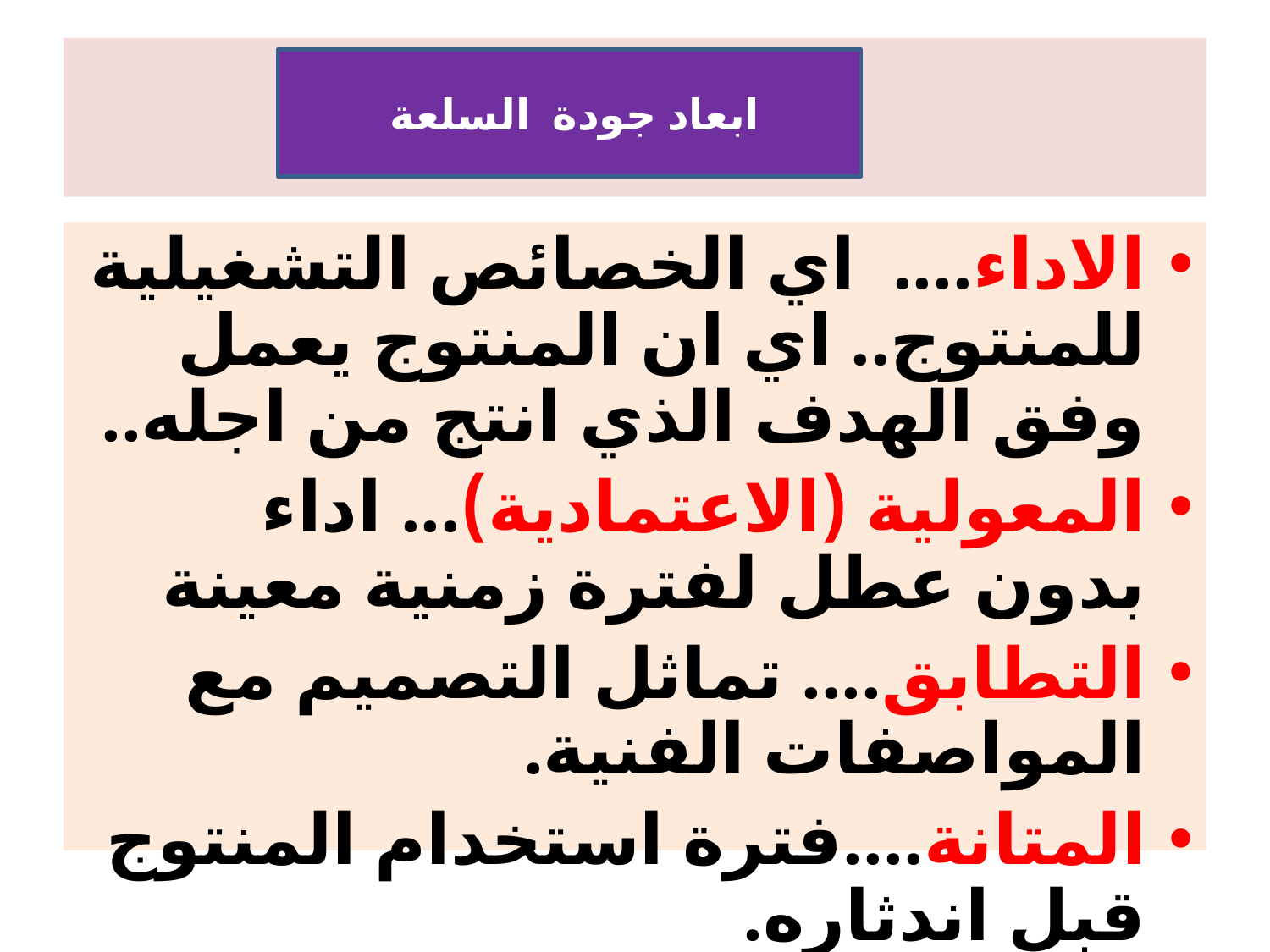

#
ابعاد جودة  السلعة
الاداء....  اي الخصائص التشغيلية للمنتوج.. اي ان المنتوج يعمل وفق الهدف الذي انتج من اجله..
المعولية (الاعتمادية)... اداء بدون عطل لفترة زمنية معينة
التطابق.... تماثل التصميم مع المواصفات الفنية.
المتانة....فترة استخدام المنتوج قبل اندثاره.